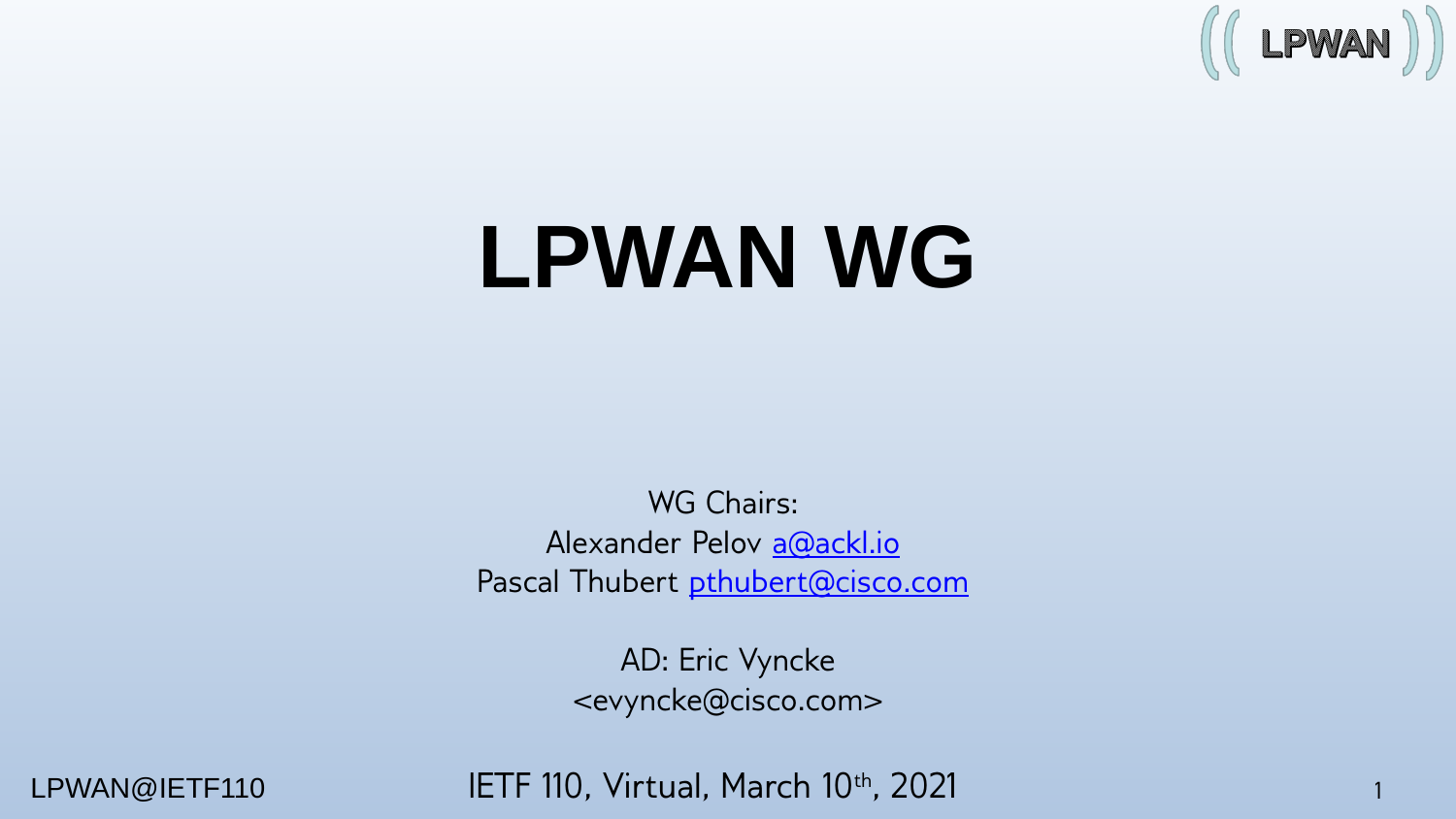

LPWAN WG
WG Chairs:
Alexander Pelov a@ackl.io
Pascal Thubert pthubert@cisco.com

AD: Eric Vyncke
<evyncke@cisco.com>

IETF 110, Virtual, March 10th, 2021
1